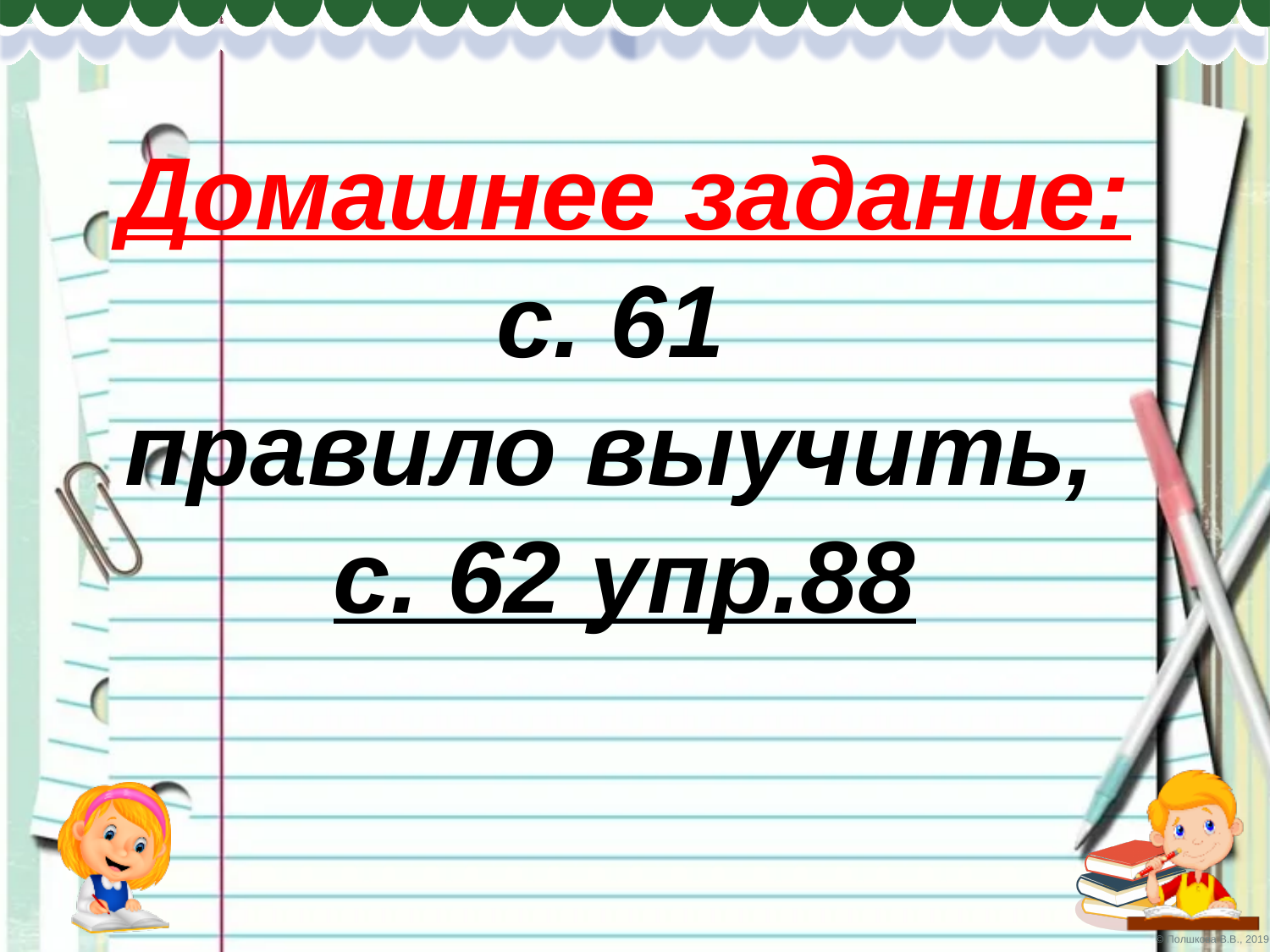

Домашнее задание:
с. 61
правило выучить,
с. 62 упр.88